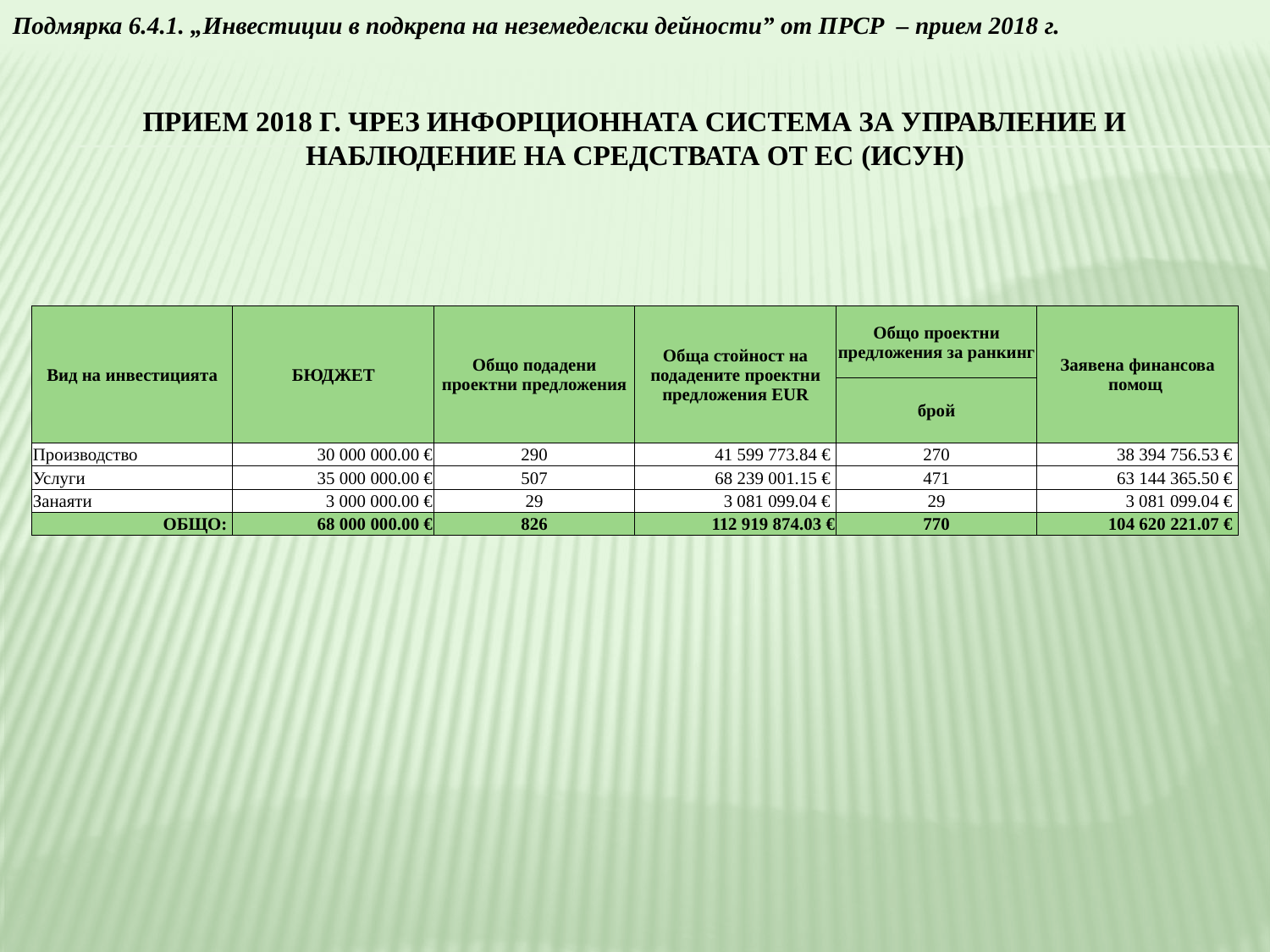

Подмярка 6.4.1. „Инвестиции в подкрепа на неземеделски дейности” от ПРСР  – прием 2018 г.

ПРИЕМ 2018 Г. ЧРЕЗ ИНФОРЦИОННАТА СИСТЕМА ЗА УПРАВЛЕНИЕ И НАБЛЮДЕНИЕ НА СРЕДСТВАТА ОТ ЕС (ИСУН)
| Вид на инвестицията | БЮДЖЕТ | Общо подадени проектни предложения | Обща стойност на подадените проектни предложения EUR | Общо проектни предложения за ранкинг | Заявена финансова помощ |
| --- | --- | --- | --- | --- | --- |
|  |  |  |  | брой |  |
| Производство | 30 000 000.00 € | 290 | 41 599 773.84 € | 270 | 38 394 756.53 € |
| Услуги | 35 000 000.00 € | 507 | 68 239 001.15 € | 471 | 63 144 365.50 € |
| Занаяти | 3 000 000.00 € | 29 | 3 081 099.04 € | 29 | 3 081 099.04 € |
| ОБЩО: | 68 000 000.00 € | 826 | 112 919 874.03 € | 770 | 104 620 221.07 € |